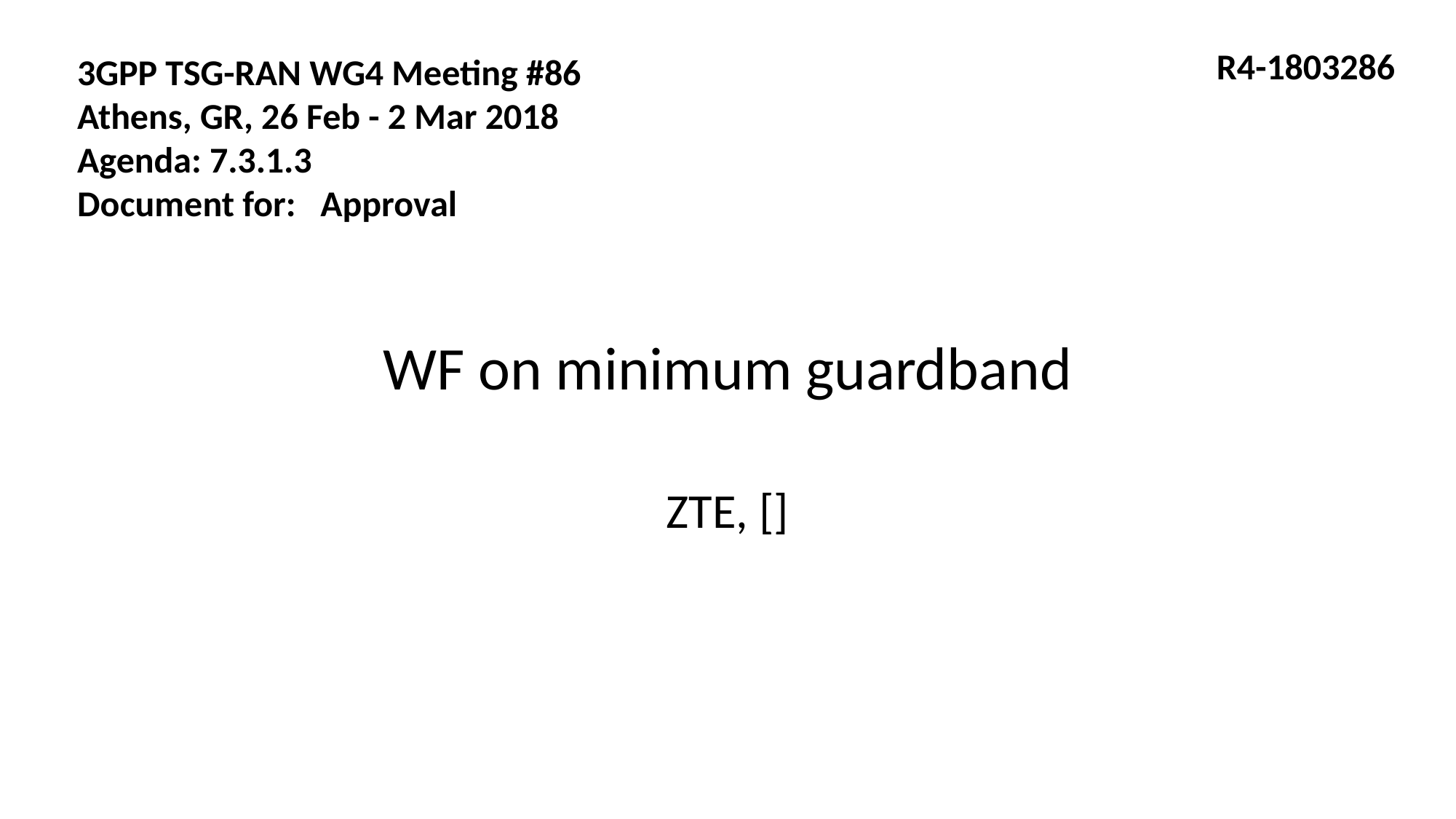

R4-1803286
3GPP TSG-RAN WG4 Meeting #86
Athens, GR, 26 Feb - 2 Mar 2018
Agenda: 7.3.1.3
Document for:   Approval
WF on minimum guardband

ZTE, []